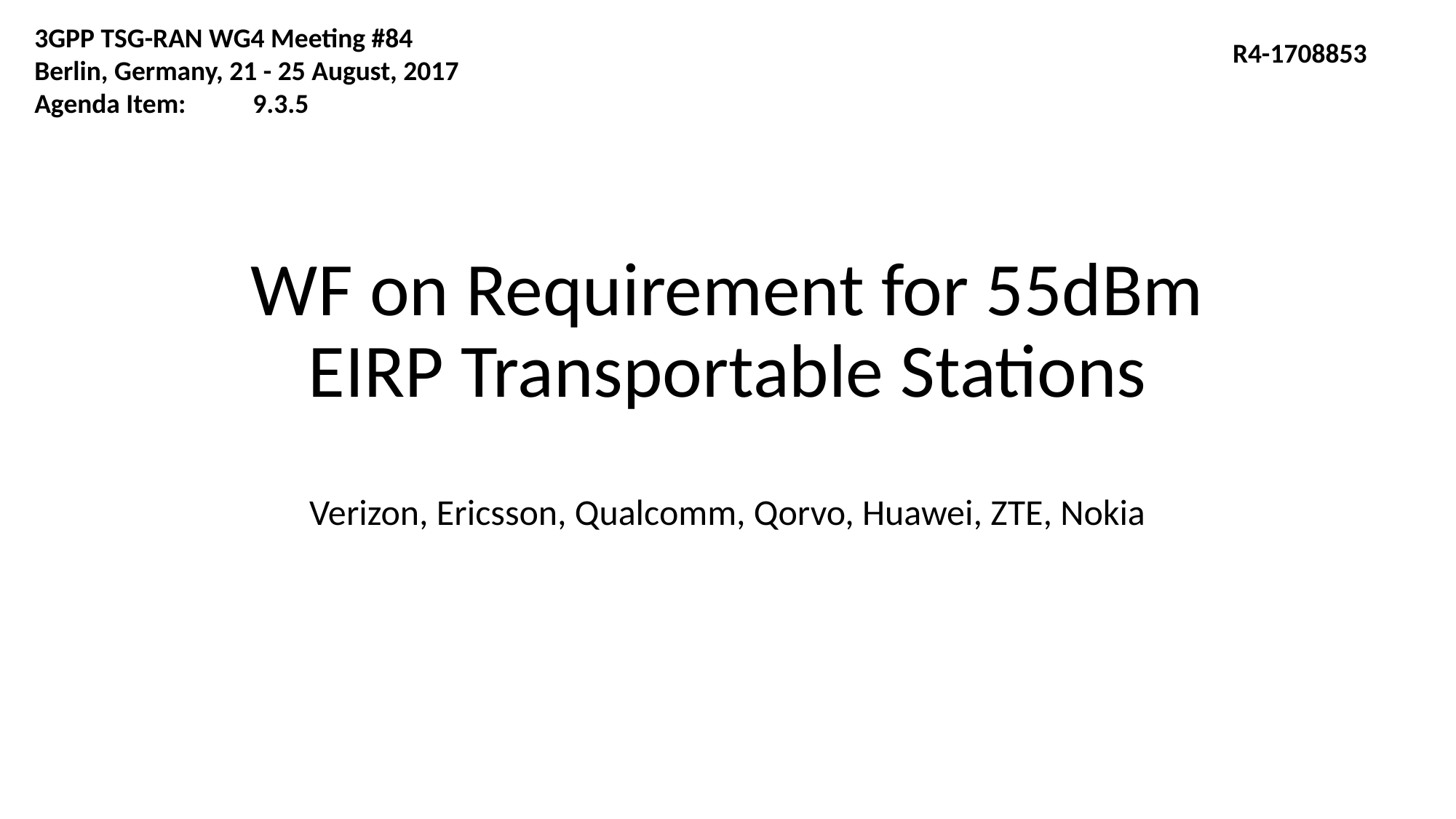

3GPP TSG-RAN WG4 Meeting #84                                                    Berlin, Germany, 21 - 25 August, 2017
Agenda Item:	9.3.5

R4-1708853
# WF on Requirement for 55dBm EIRP Transportable Stations
Verizon, Ericsson, Qualcomm, Qorvo, Huawei, ZTE, Nokia